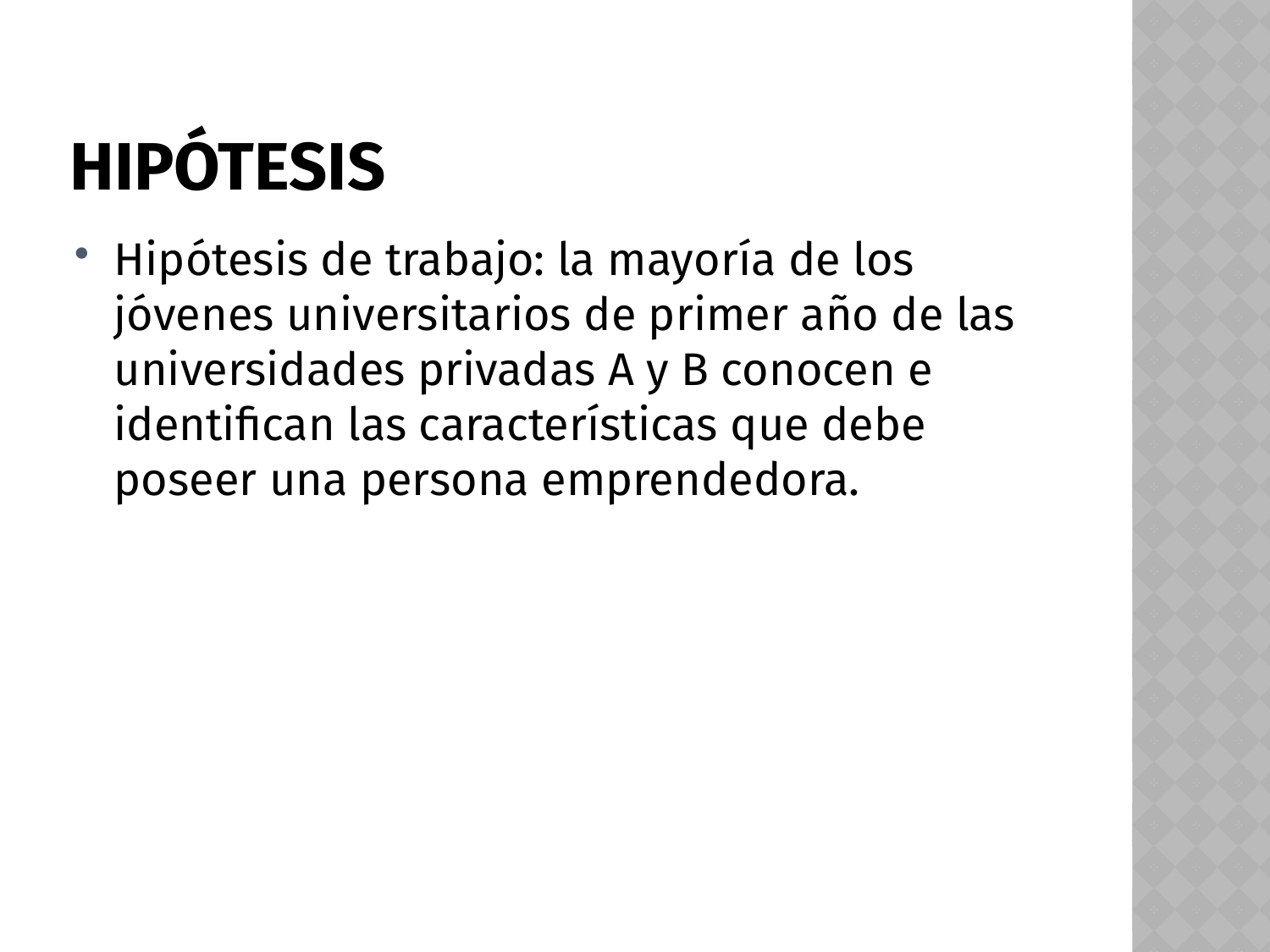

# Hipótesis
Hipótesis de trabajo: la mayoría de los jóvenes universitarios de primer año de las universidades privadas A y B conocen e identifican las características que debe poseer una persona emprendedora.